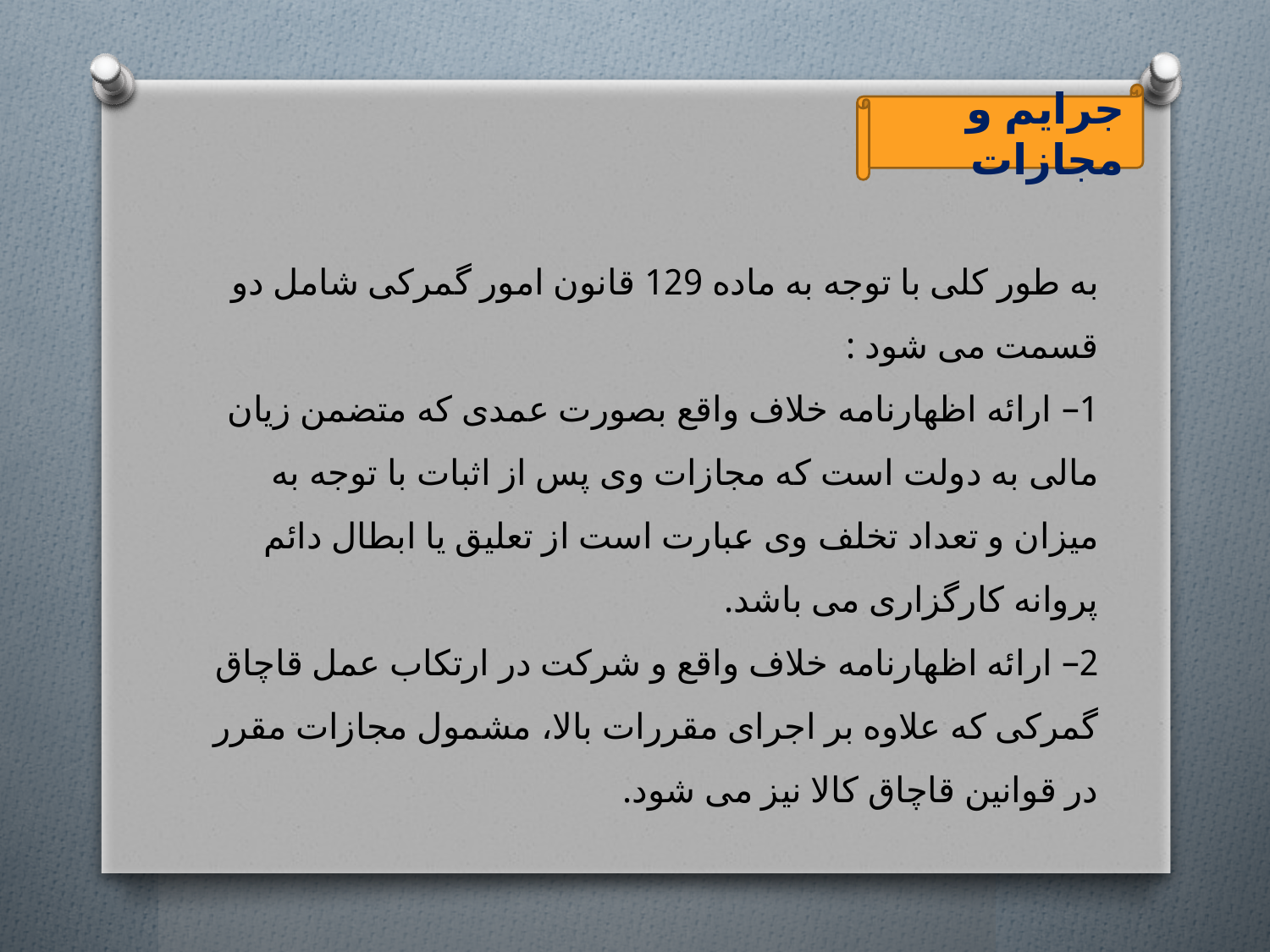

جرایم و مجازات
به طور کلی با توجه به ماده 129 قانون امور گمرکی شامل دو قسمت می شود :
1– ارائه اظهارنامه خلاف واقع بصورت عمدی که متضمن زیان مالی به دولت است که مجازات وی پس از اثبات با توجه به میزان و تعداد تخلف وی عبارت است از تعلیق یا ابطال دائم پروانه کارگزاری می باشد.
2– ارائه اظهارنامه خلاف واقع و شرکت در ارتکاب عمل قاچاق گمرکی که علاوه بر اجرای مقررات بالا، مشمول مجازات مقرر در قوانین قاچاق کالا نیز می شود.